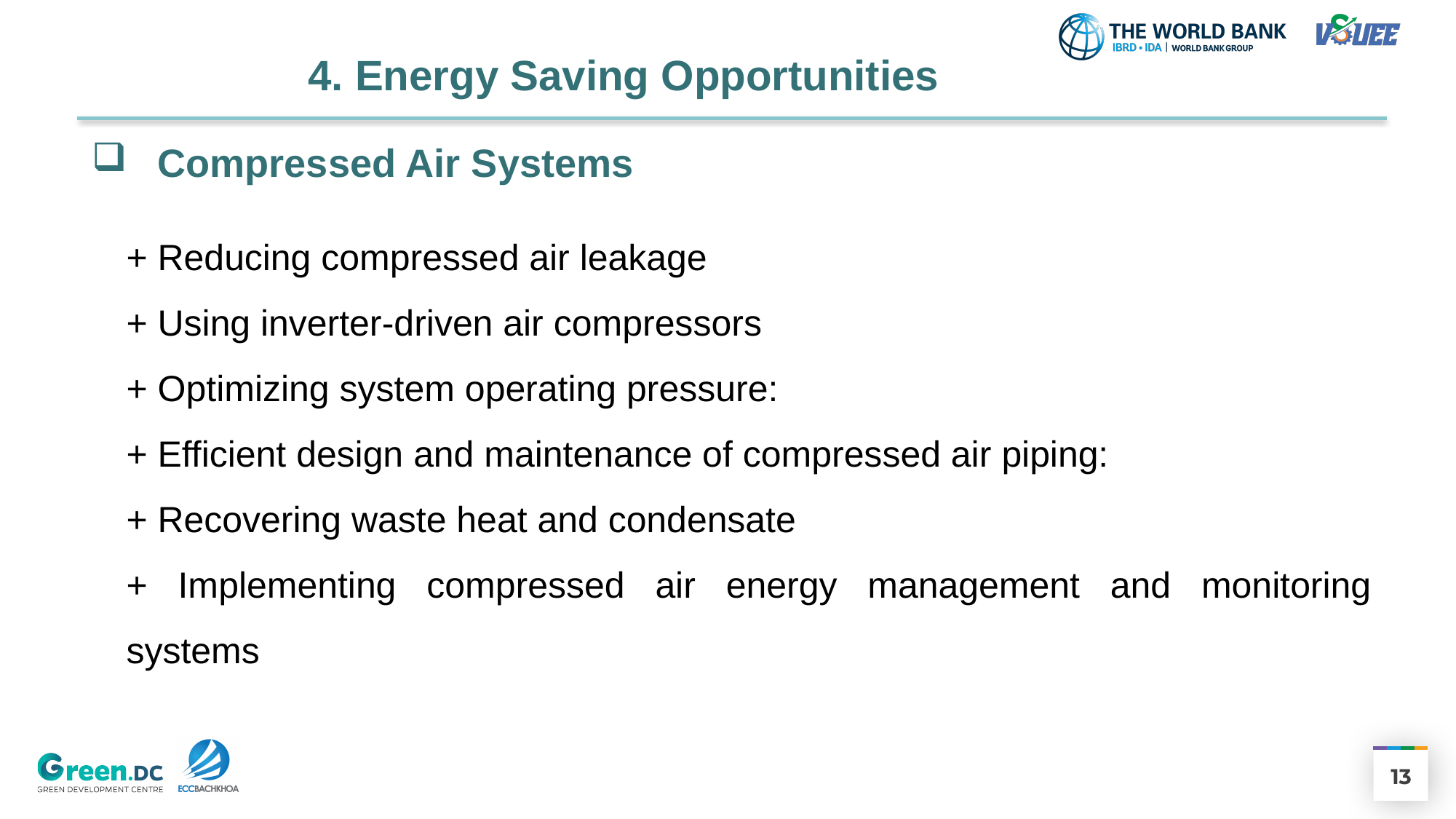

# 4. Energy Saving Opportunities
 Compressed Air Systems
+ Reducing compressed air leakage
+ Using inverter-driven air compressors
+ Optimizing system operating pressure:
+ Efficient design and maintenance of compressed air piping:
+ Recovering waste heat and condensate
+ Implementing compressed air energy management and monitoring systems